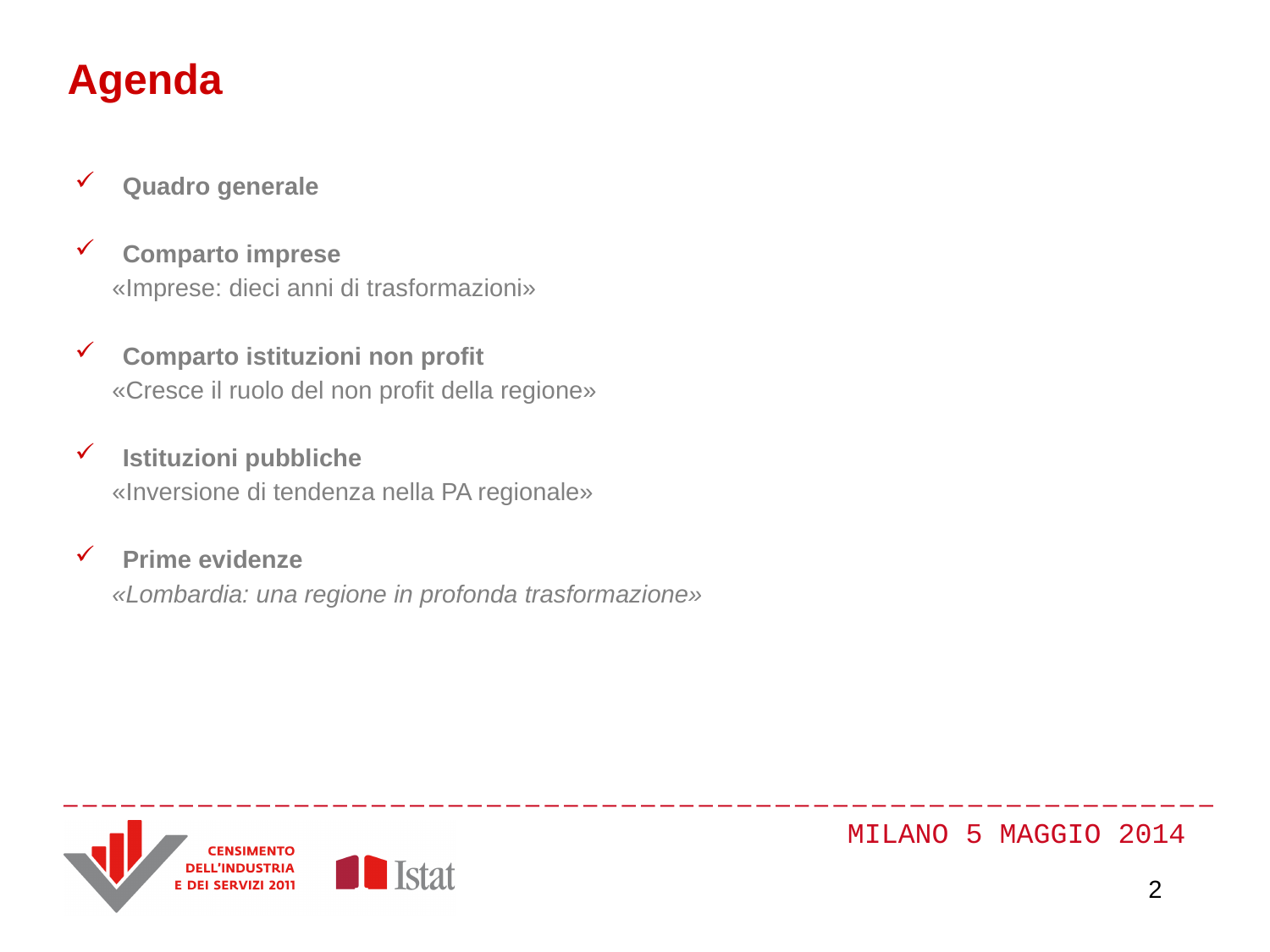

Agenda

Quadro generale

Comparto imprese
	«Imprese: dieci anni di trasformazioni»

Comparto istituzioni non profit
	«Cresce il ruolo del non profit della regione»

Istituzioni pubbliche
	«Inversione di tendenza nella PA regionale»

Prime evidenze
	«Lombardia: una regione in profonda trasformazione»

2